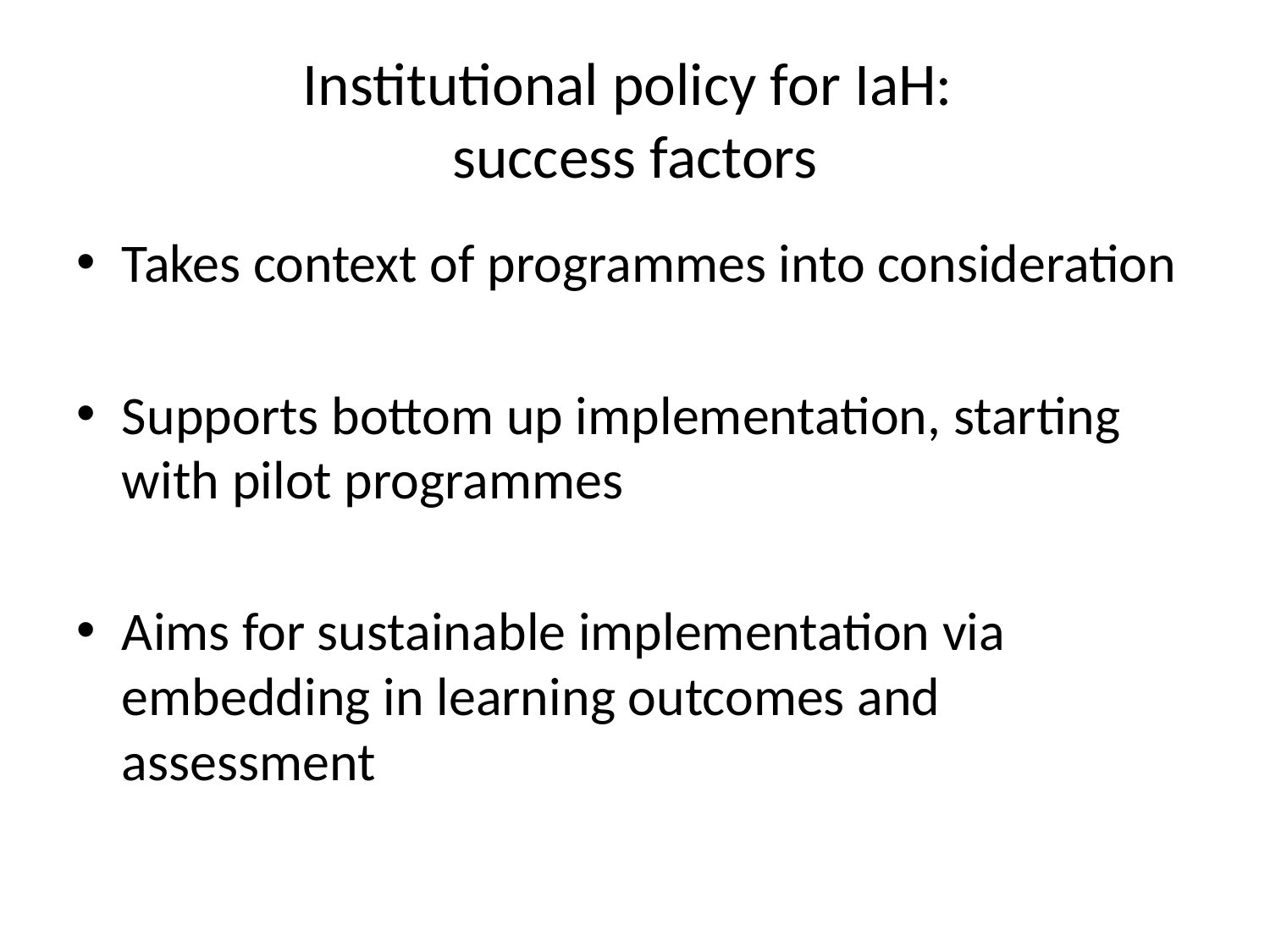

# Institutional policy for IaH: success factors
Takes context of programmes into consideration

Supports bottom up implementation, starting with pilot programmes

Aims for sustainable implementation via embedding in learning outcomes and assessment